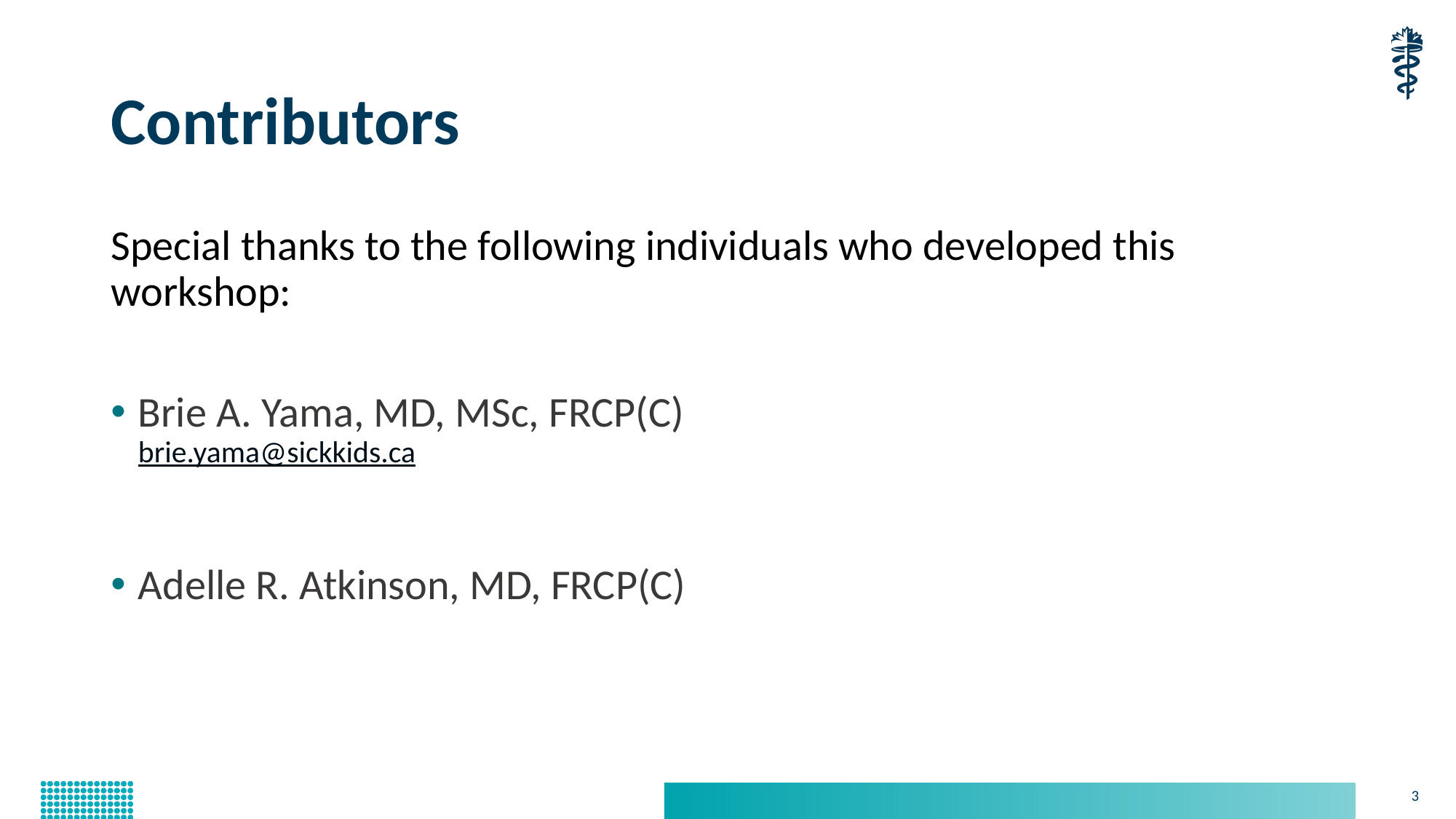

# Contributors
Special thanks to the following individuals who developed this workshop:
Brie A. Yama, MD, MSc, FRCP(C)
brie.yama@sickkids.ca

Adelle R. Atkinson, MD, FRCP(C)
3